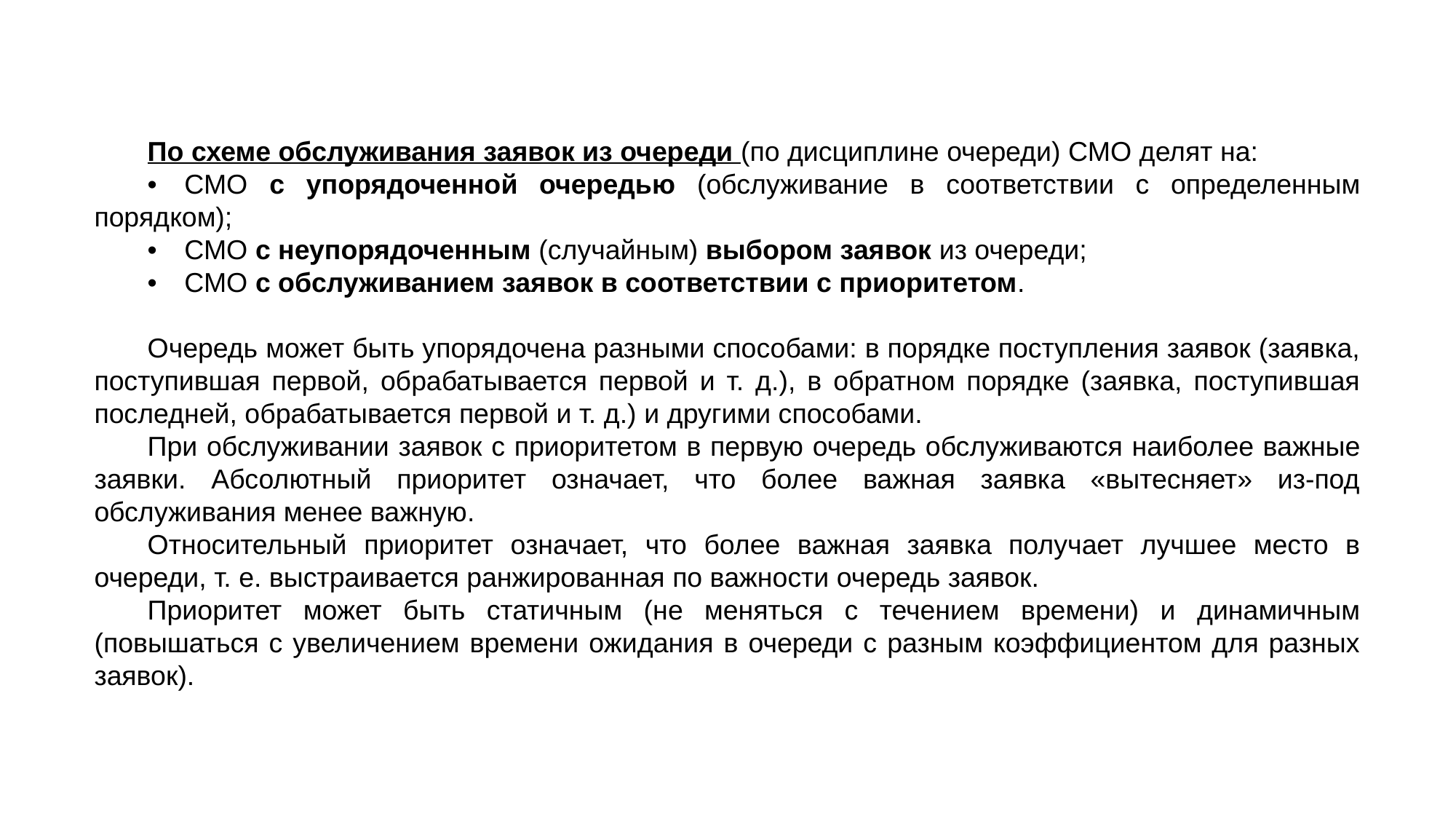

По схеме обслуживания заявок из очереди (по дисциплине очереди) СМО делят на:
• СМО с упорядоченной очередью (обслуживание в соответствии с определенным порядком);
• СМО с неупорядоченным (случайным) выбором заявок из очереди;
• СМО с обслуживанием заявок в соответствии с приоритетом.

Очередь может быть упорядочена разными способами: в порядке поступления заявок (заявка, поступившая первой, обрабатывается первой и т. д.), в обратном порядке (заявка, поступившая последней, обрабатывается первой и т. д.) и другими способами.
При обслуживании заявок с приоритетом в первую очередь обслуживаются наиболее важные заявки. Абсолютный приоритет означает, что более важная заявка «вытесняет» из‑под обслуживания менее важную.
Относительный приоритет означает, что более важная заявка получает лучшее место в очереди, т. е. выстраивается ранжированная по важности очередь заявок.
Приоритет может быть статичным (не меняться с течением времени) и динамичным (повышаться с увеличением времени ожидания в очереди с разным коэффициентом для разных заявок).